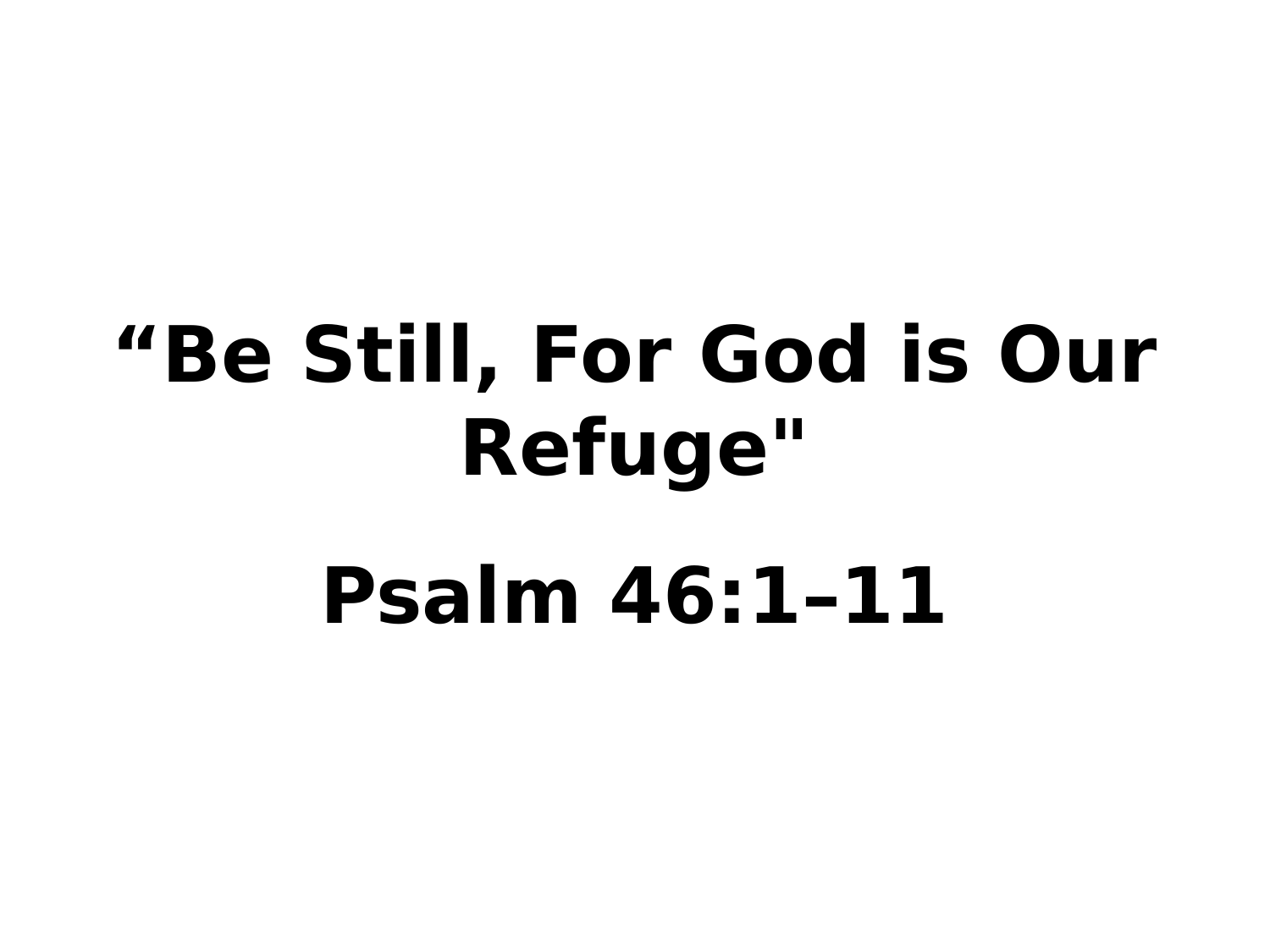

# “Be Still, For God is Our Refuge"
Psalm 46:1–11